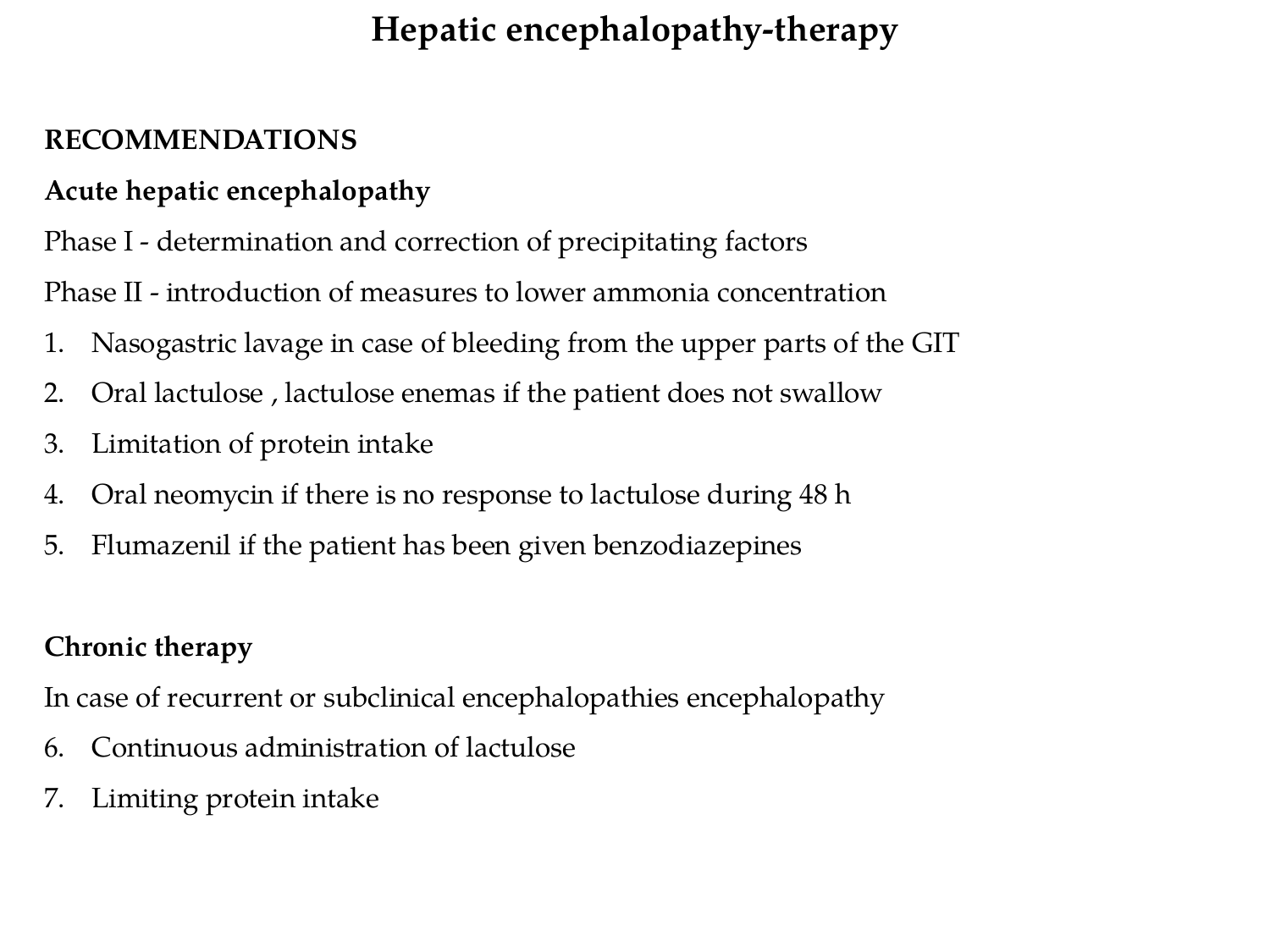

Hepatic encephalopathy-therapy

RECOMMENDATIONS
Acute hepatic encephalopathy
Phase I - determination and correction of precipitating factors
Phase II - introduction of measures to lower ammonia concentration
Nasogastric lavage in case of bleeding from the upper parts of the GIT
Oral lactulose , lactulose enemas if the patient does not swallow
Limitation of protein intake
Oral neomycin if there is no response to lactulose during 48 h
Flumazenil if the patient has been given benzodiazepines

Chronic therapy
In case of recurrent or subclinical encephalopathies encephalopathy
Continuous administration of lactulose
Limiting protein intake